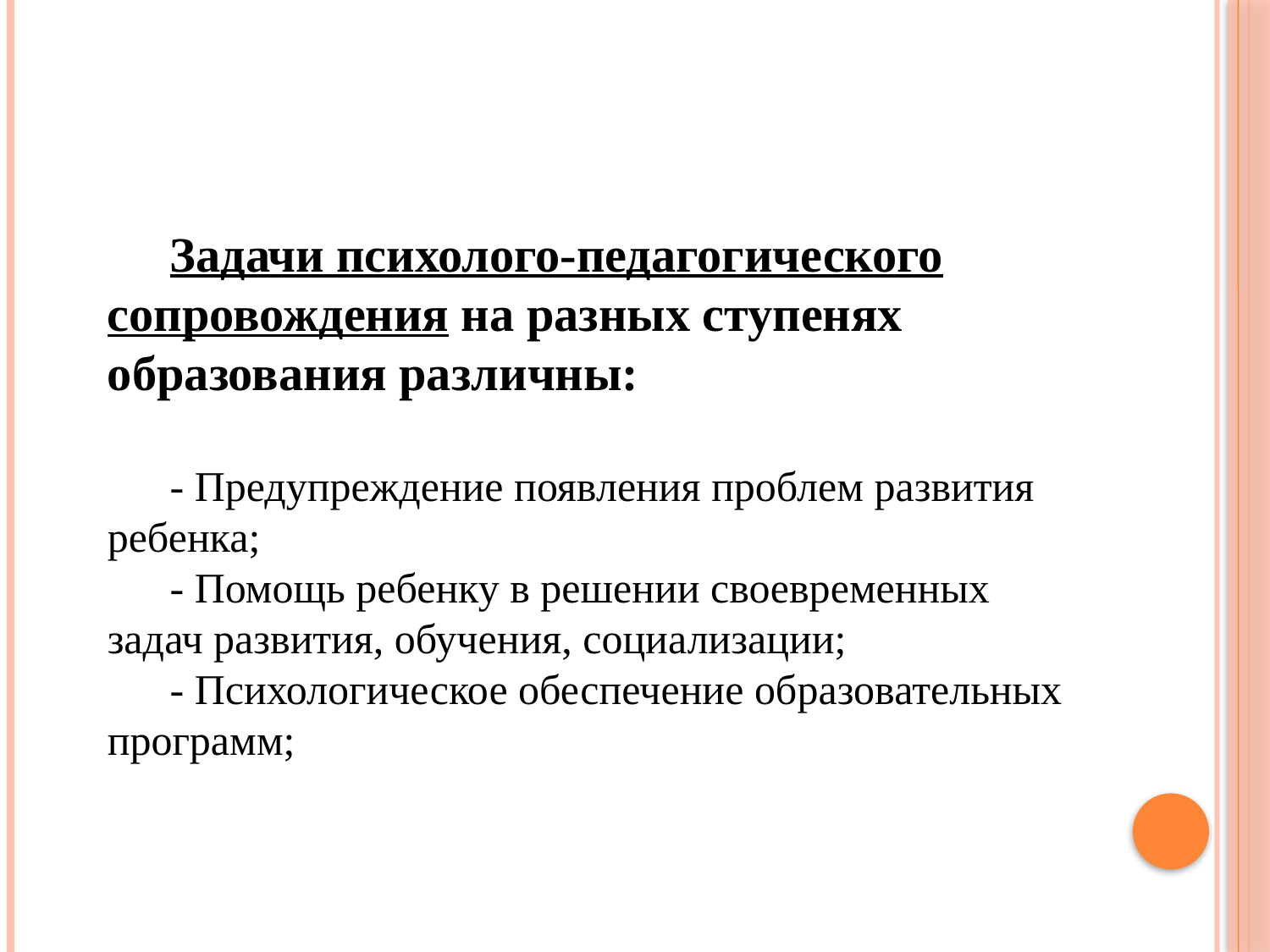

#
Задачи психолого-педагогического сопровождения на разных ступенях образования различны:

- Предупреждение появления проблем развития ребенка;
- Помощь ребенку в решении своевременных задач развития, обучения, социализации;
- Психологическое обеспечение образовательных программ;